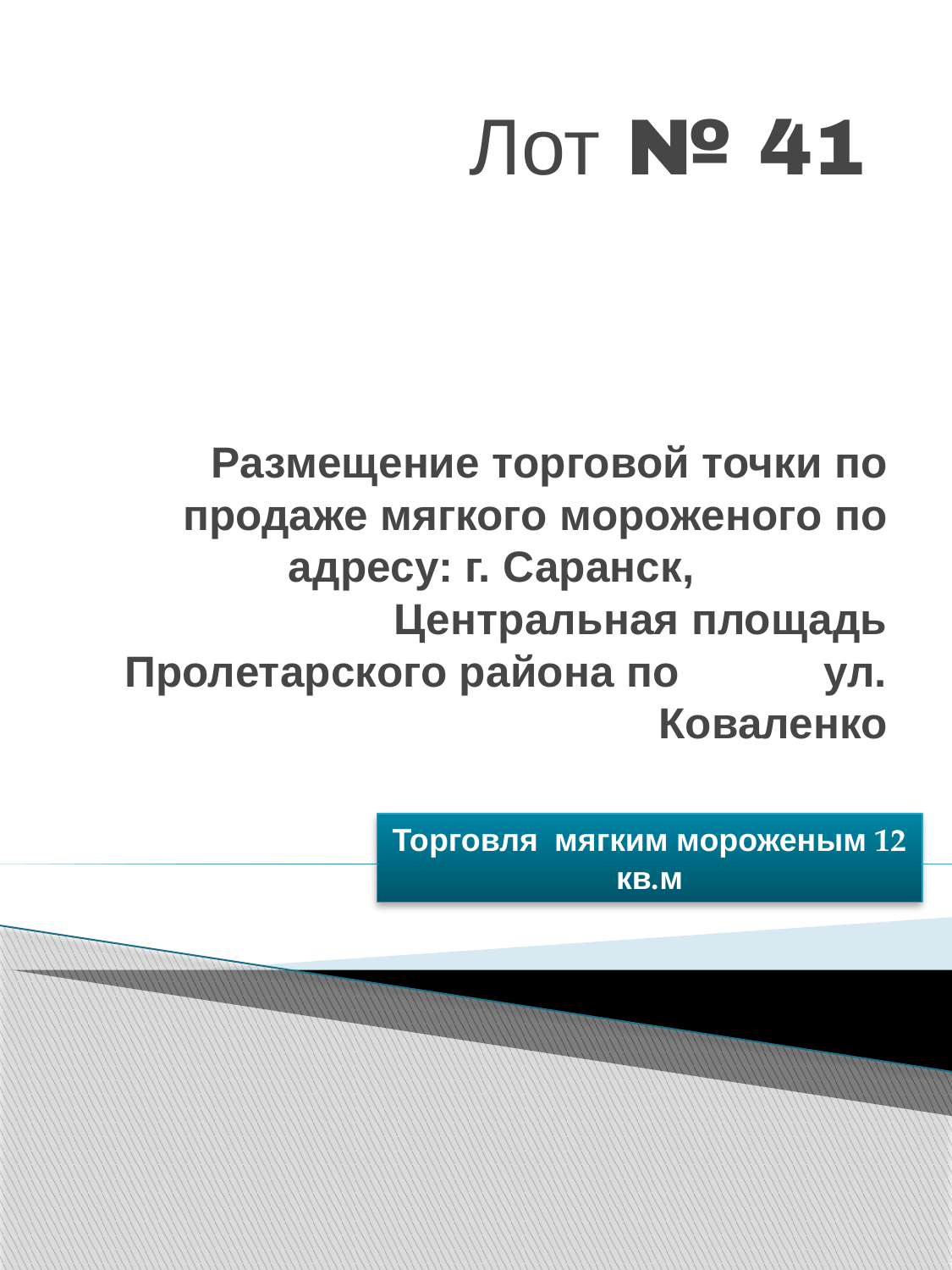

Лот № 41
# Размещение торговой точки по продаже мягкого мороженого по адресу: г. Саранск,                 Центральная площадь Пролетарского района по            ул. Коваленко
Торговля  мягким мороженым 12 кв.м